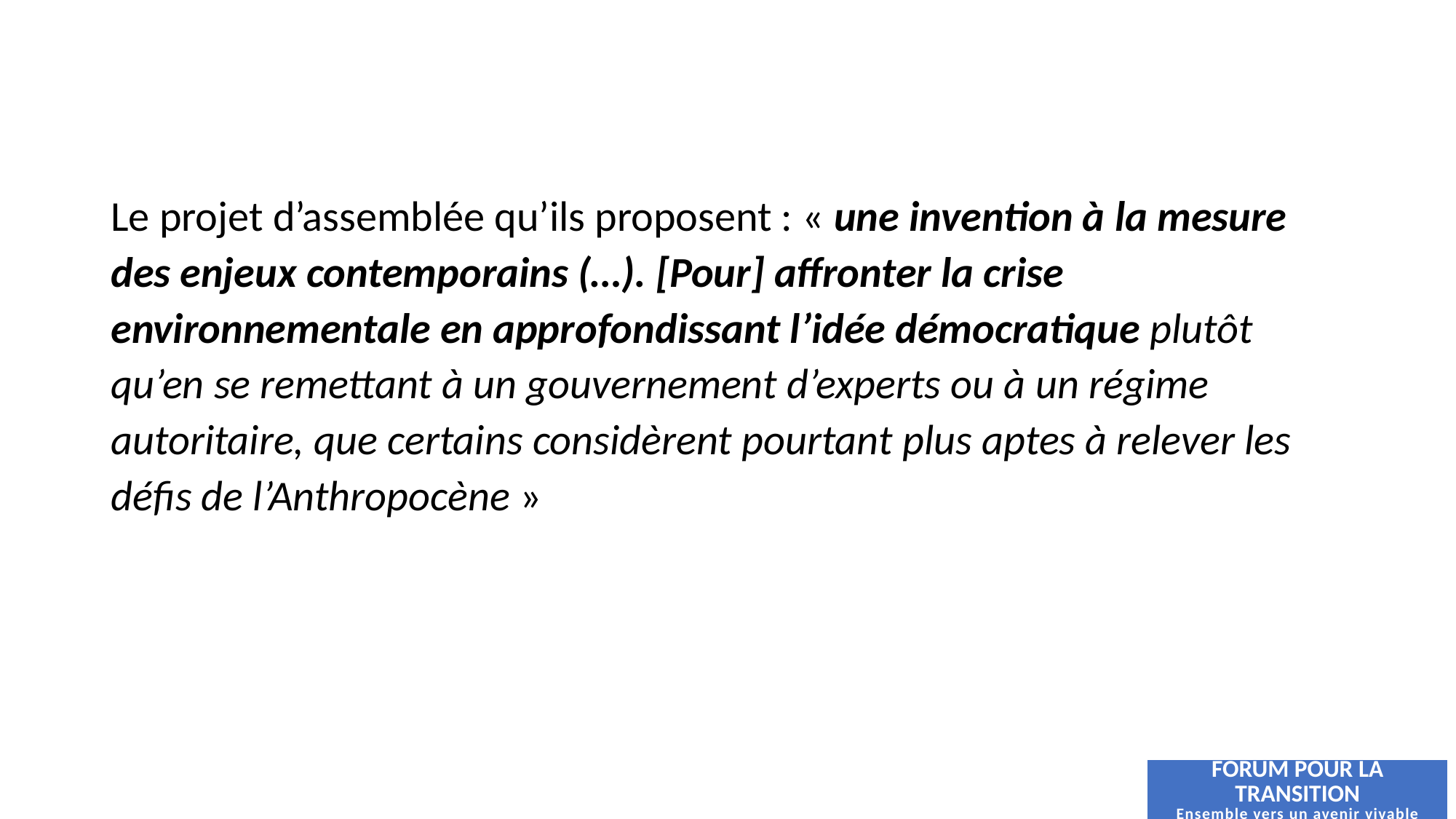

Le projet d’assemblée qu’ils proposent : « une invention à la mesure des enjeux contemporains (…). [Pour] affronter la crise environnementale en approfondissant l’idée démocratique plutôt qu’en se remettant à un gouvernement d’experts ou à un régime autoritaire, que certains considèrent pourtant plus aptes à relever les défis de l’Anthropocène »